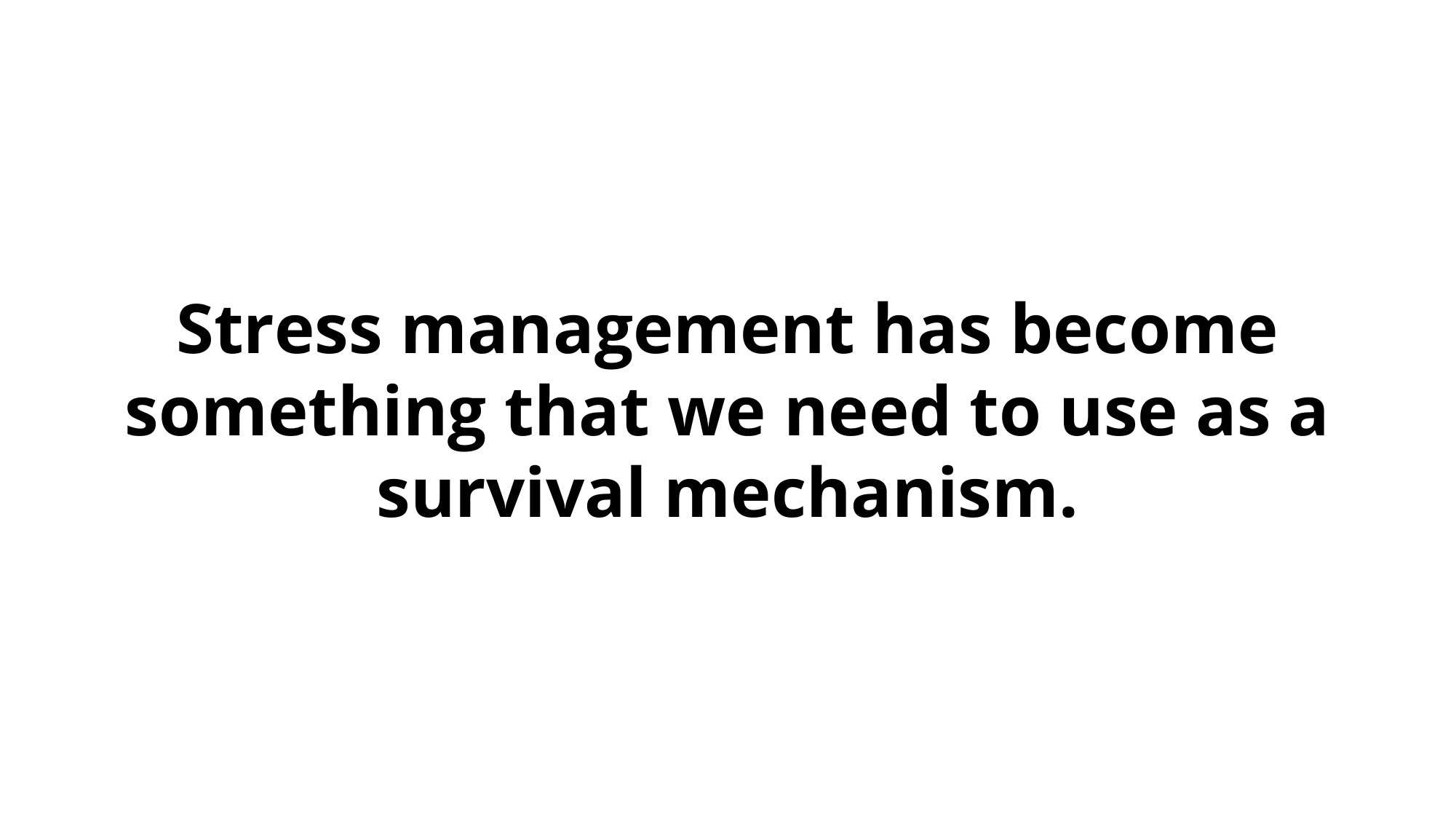

Stress management has become something that we need to use as a survival mechanism.